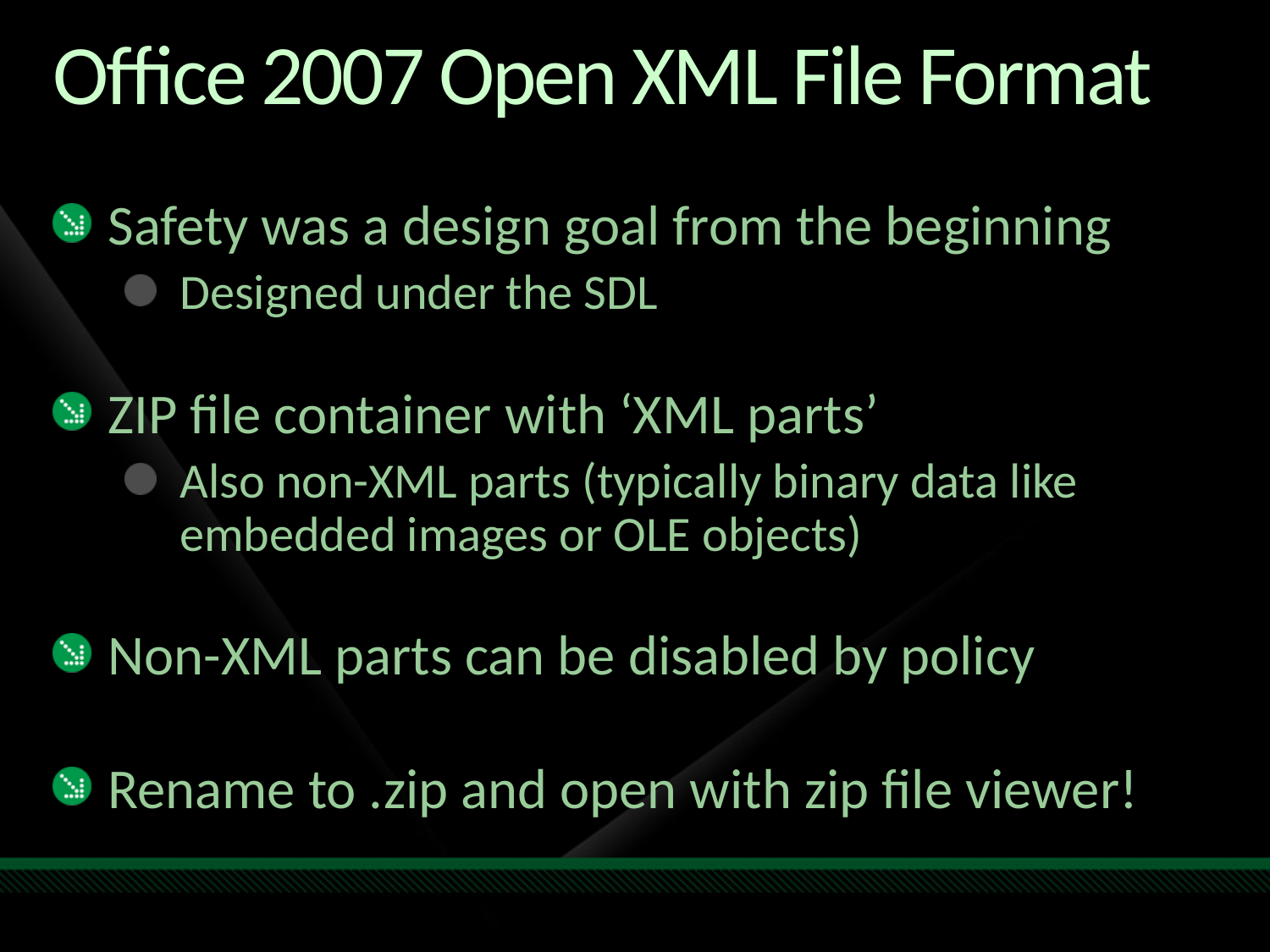

# Office 2007 Open XML File Format
Safety was a design goal from the beginning
Designed under the SDL
ZIP file container with ‘XML parts’
Also non-XML parts (typically binary data like embedded images or OLE objects)
Non-XML parts can be disabled by policy
Rename to .zip and open with zip file viewer!